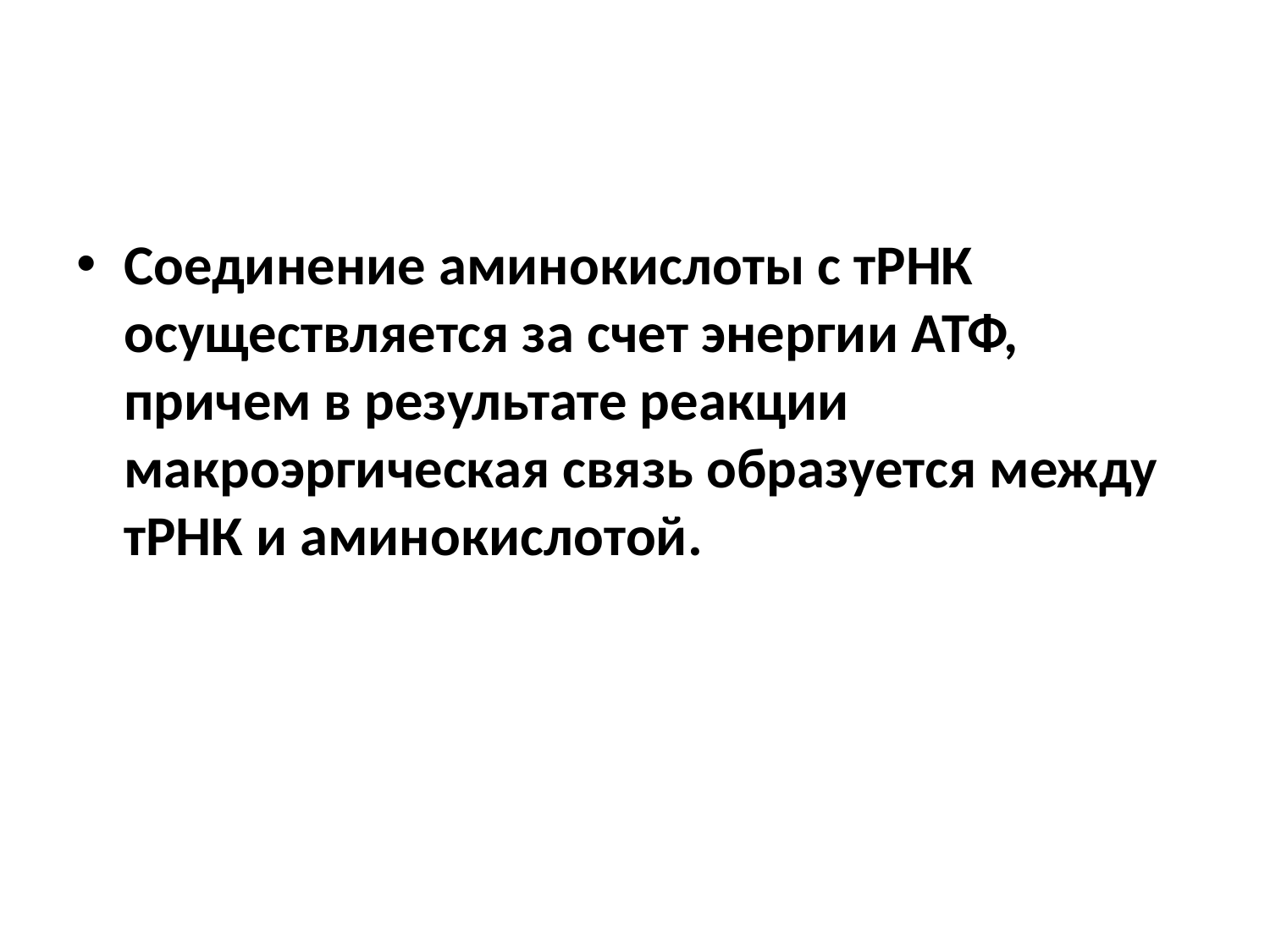

Соединение аминокислоты с тРНК осуществляется за счет энергии АТФ, причем в результате реакции макроэргическая связь образуется между тРНК и аминокислотой.